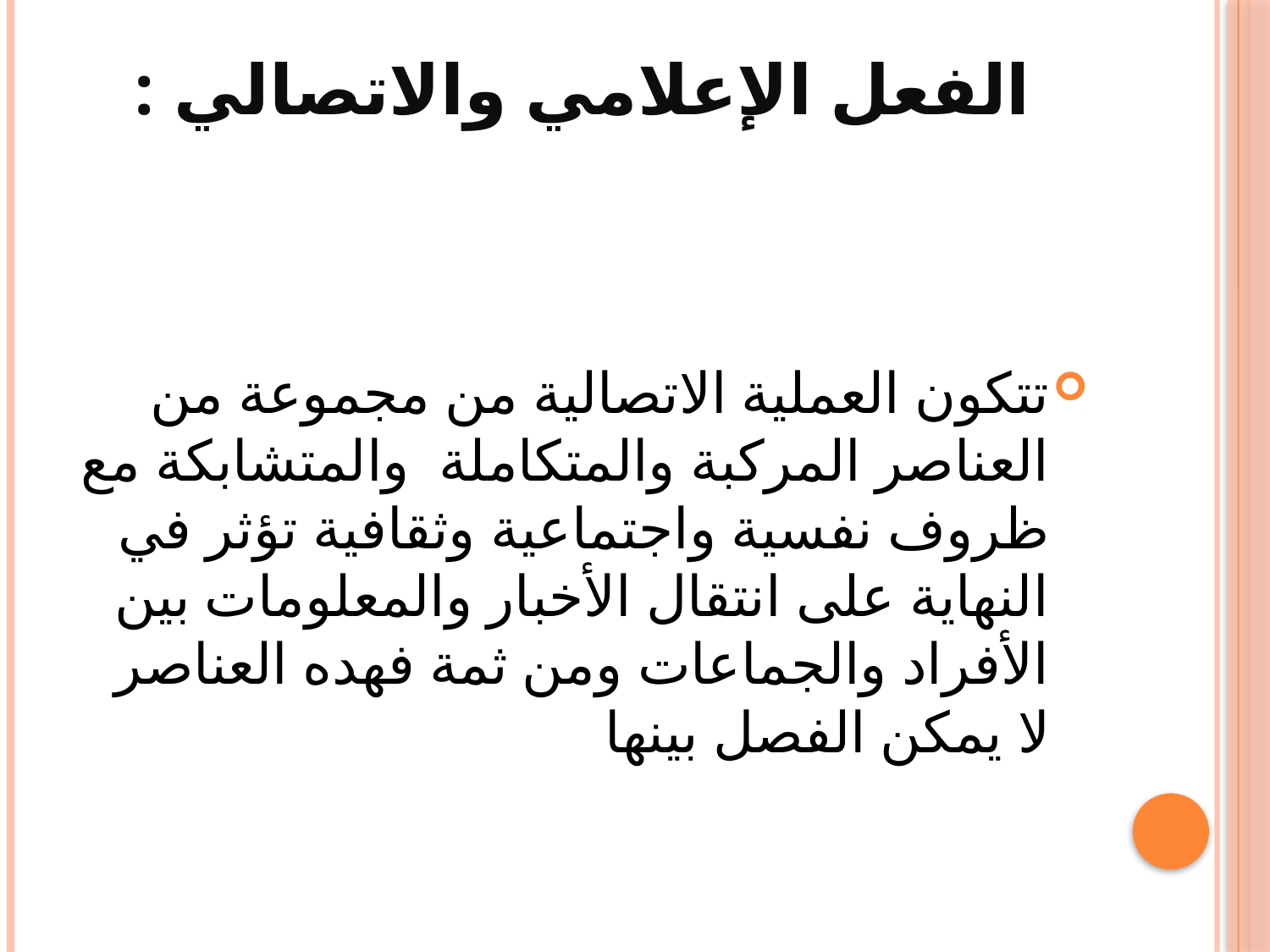

# الفعل الإعلامي والاتصالي :
تتكون العملية الاتصالية من مجموعة من العناصر المركبة والمتكاملة  والمتشابكة مع ظروف نفسية واجتماعية وثقافية تؤثر في النهاية على انتقال الأخبار والمعلومات بين الأفراد والجماعات ومن ثمة فهده العناصر لا يمكن الفصل بينها